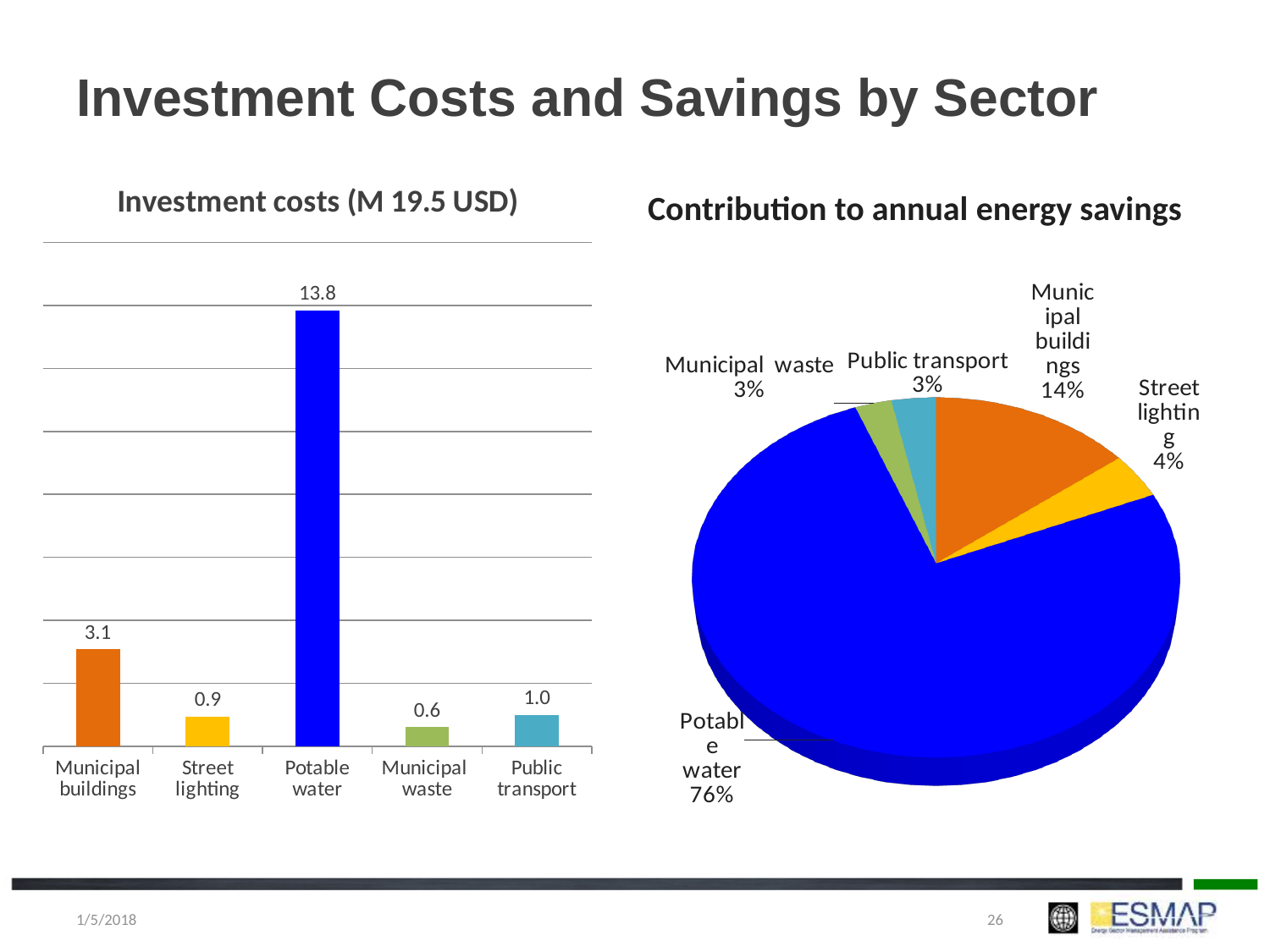

# Investment Costs and Savings by Sector

### Chart: Investment costs (M 19.5 USD)

| Category | Investment costs (M USD) |
|---|---|
| Municipal buildings | 3.0829 |
| Street lighting | 0.9398 |
| Potable water | 13.83036 |
| Municipal  waste | 0.6125 |
| Public transport | 1.0 |
Contribution to annual energy savings

[unsupported chart]

1/5/2018
26